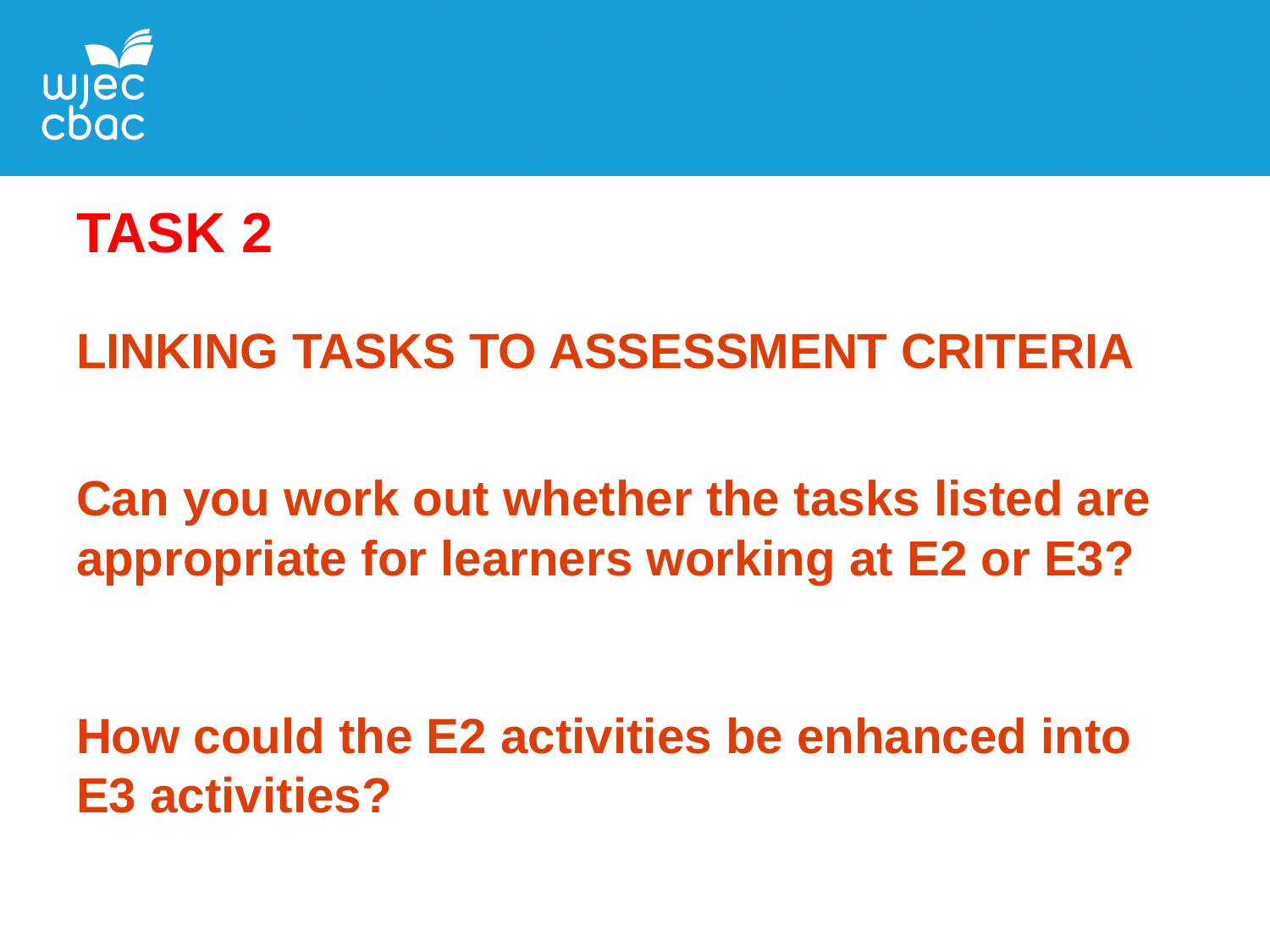

TASK 2
LINKING TASKS TO ASSESSMENT CRITERIA

Can you work out whether the tasks listed are appropriate for learners working at E2 or E3?

How could the E2 activities be enhanced into E3 activities?